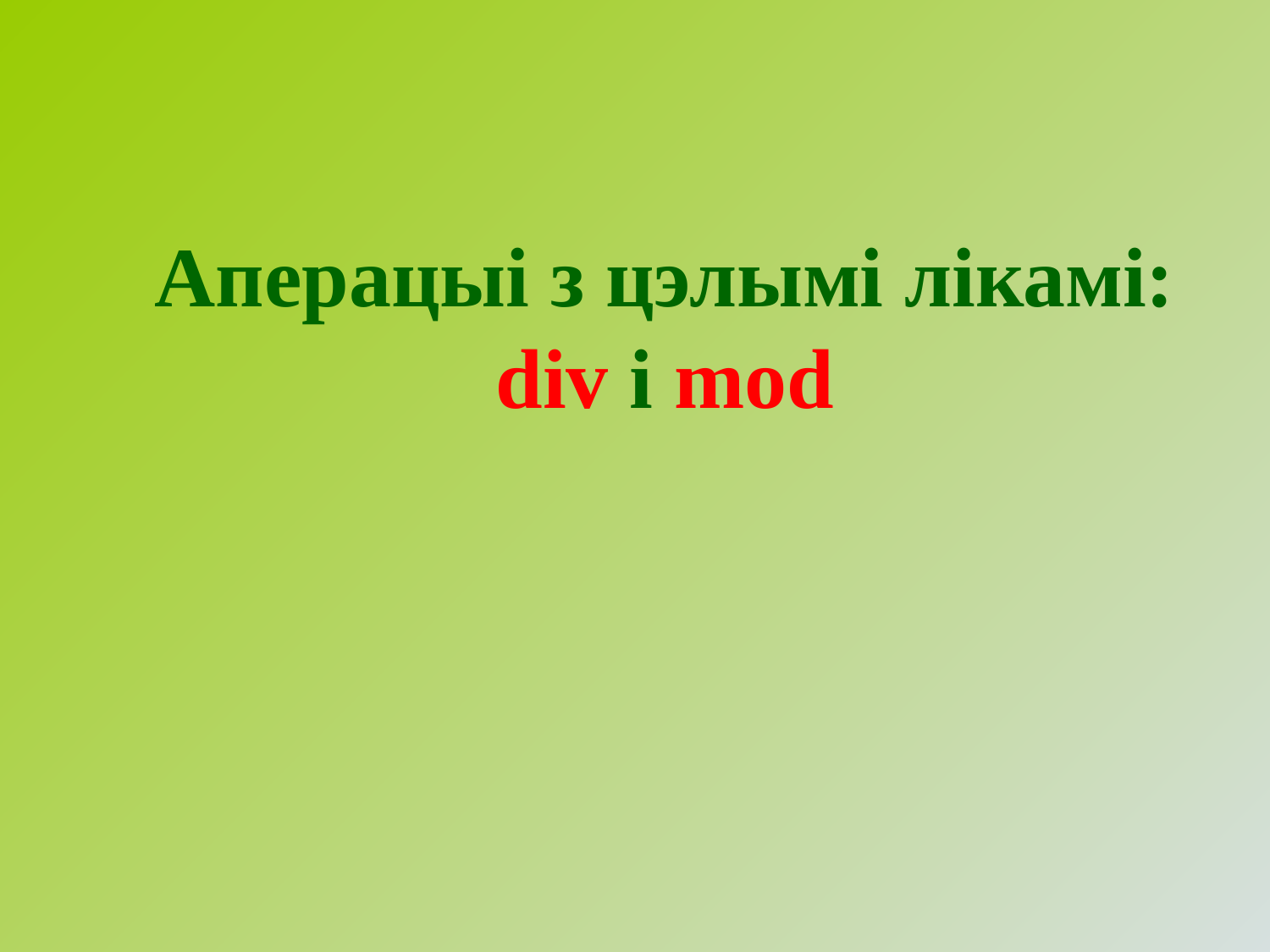

Аперацыі з цэлымі лікамі:
div і mod